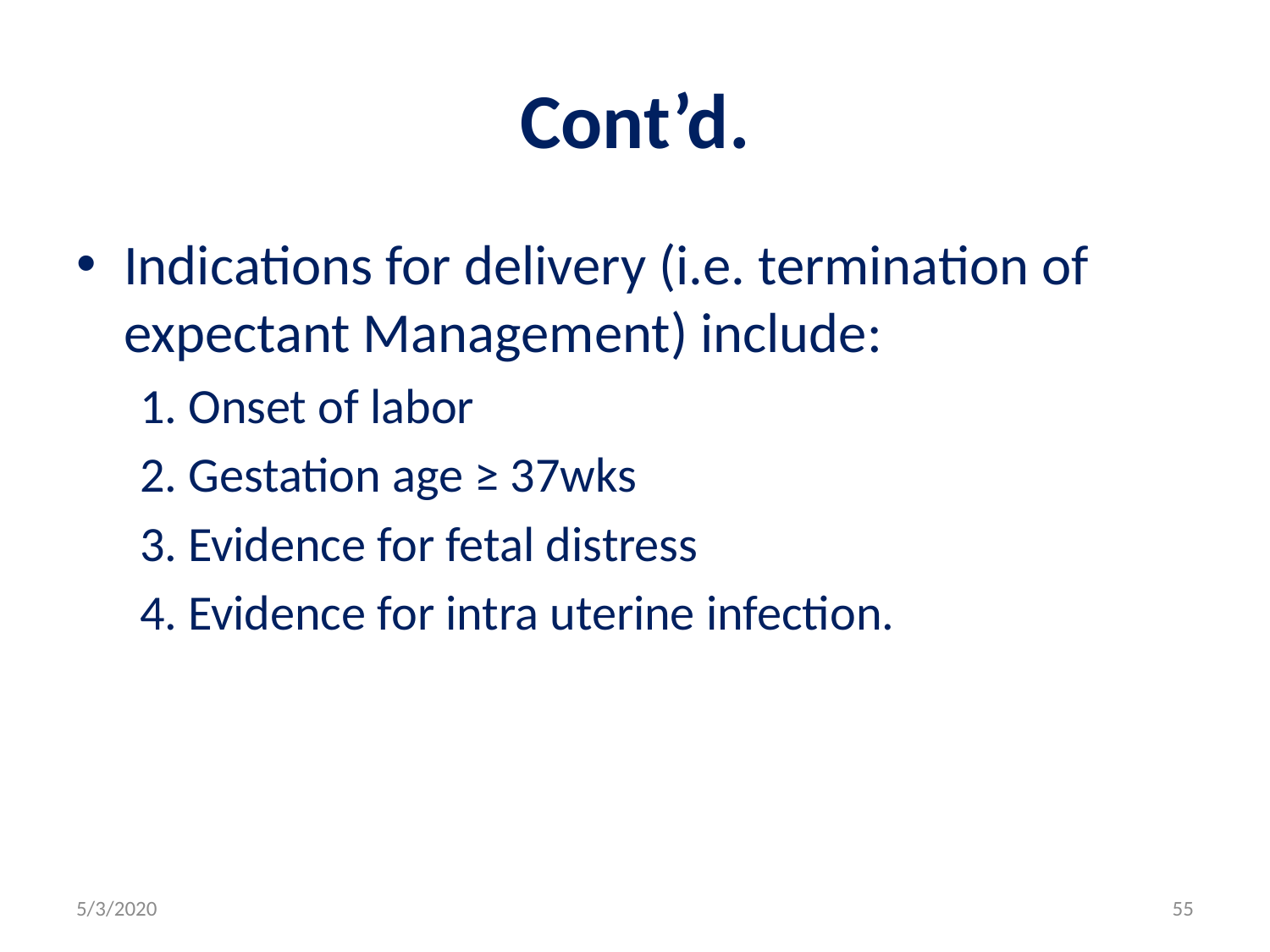

# Cont’d.
Indications for delivery (i.e. termination of expectant Management) include:
1. Onset of labor
2. Gestation age ≥ 37wks
3. Evidence for fetal distress
4. Evidence for intra uterine infection.
5/3/2020
55